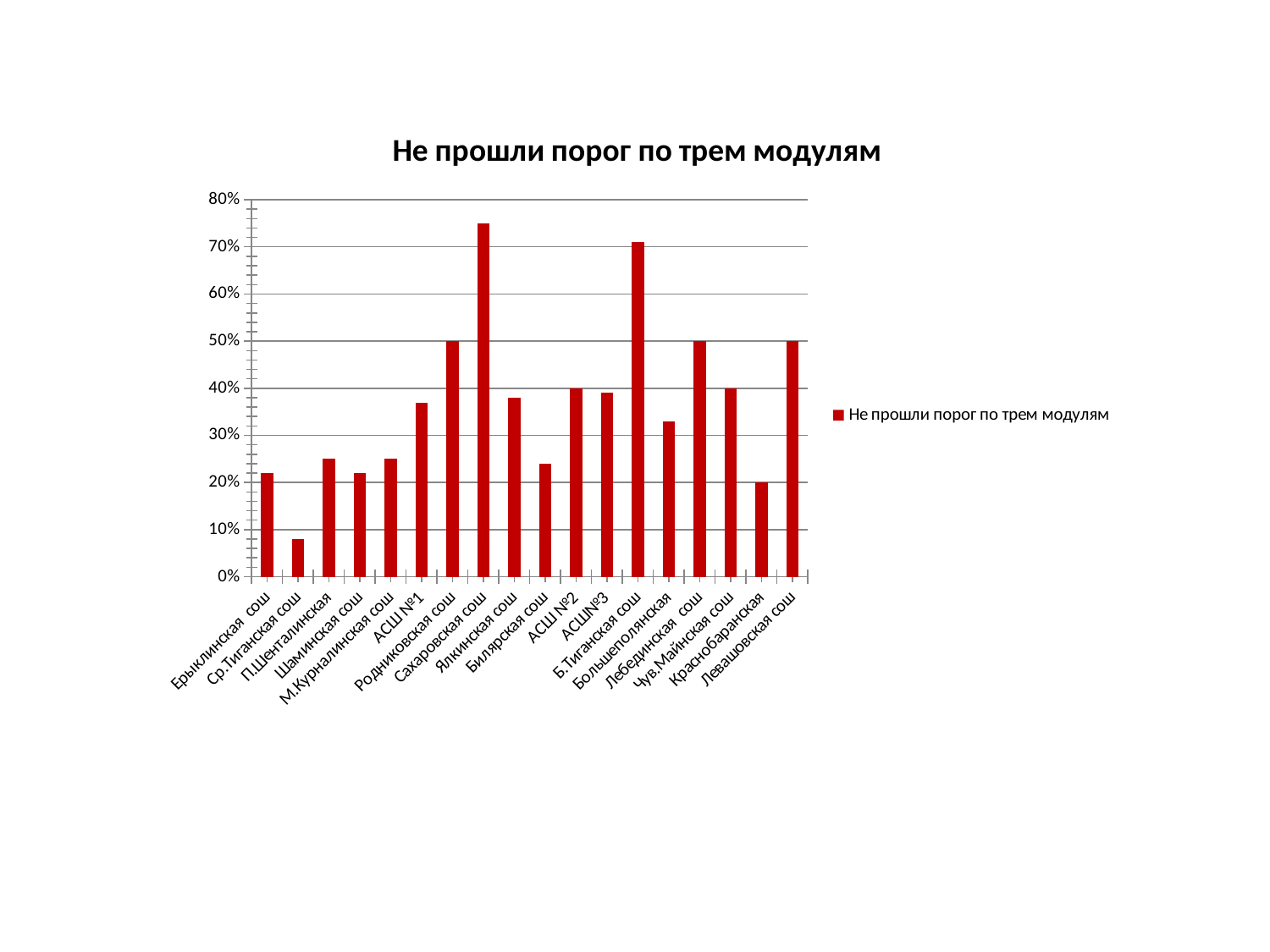

### Chart:

| Category | Не прошли порог по трем модулям |
|---|---|
| Ерыклинская  сош | 0.22 |
| Ср.Тиганская сош | 0.08000000000000004 |
| П.Шенталинская | 0.25 |
| Шаминская сош | 0.22 |
| М.Курналинская сош | 0.25 |
| АСШ №1 | 0.3700000000000002 |
| Родниковская сош | 0.5 |
| Сахаровская сош | 0.7500000000000004 |
| Ялкинская сош | 0.3800000000000002 |
| Билярская сош | 0.2400000000000001 |
| АСШ №2 | 0.4 |
| АСШ№3 | 0.39000000000000024 |
| Б.Тиганская сош | 0.7100000000000004 |
| Большеполянская | 0.33000000000000035 |
| Лебединская  сош | 0.5 |
| Чув.Майнская сош | 0.4 |
| Краснобаранская | 0.2 |
| Левашовская сош | 0.5 |